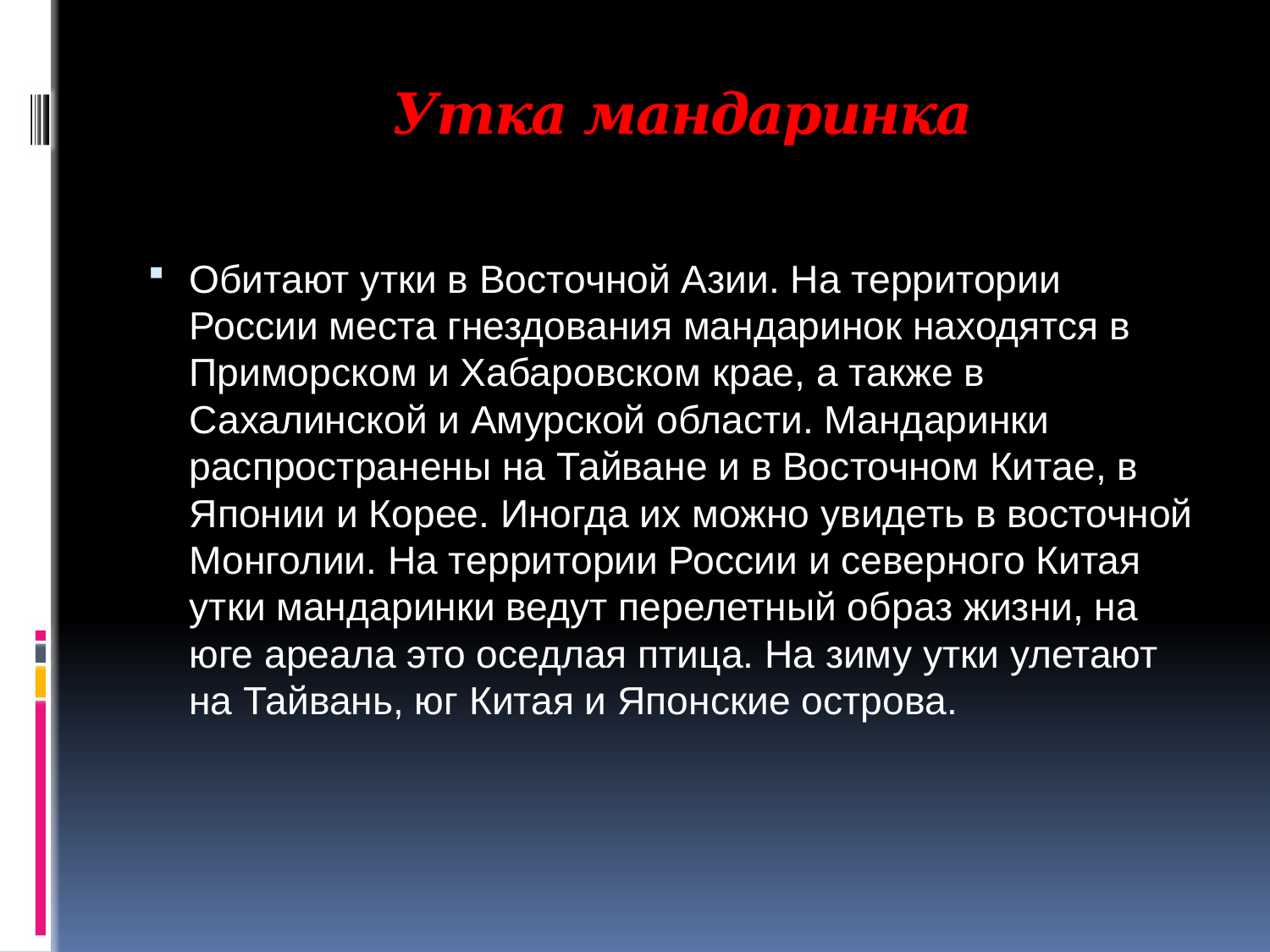

# Утка мандаринка
Обитают утки в Восточной Азии. На территории России места гнездования мандаринок находятся в Приморском и Хабаровском крае, а также в Сахалинской и Амурской области. Мандаринки распространены на Тайване и в Восточном Китае, в Японии и Корее. Иногда их можно увидеть в восточной Монголии. На территории России и северного Китая утки мандаринки ведут перелетный образ жизни, на юге ареала это оседлая птица. На зиму утки улетают на Тайвань, юг Китая и Японские острова.